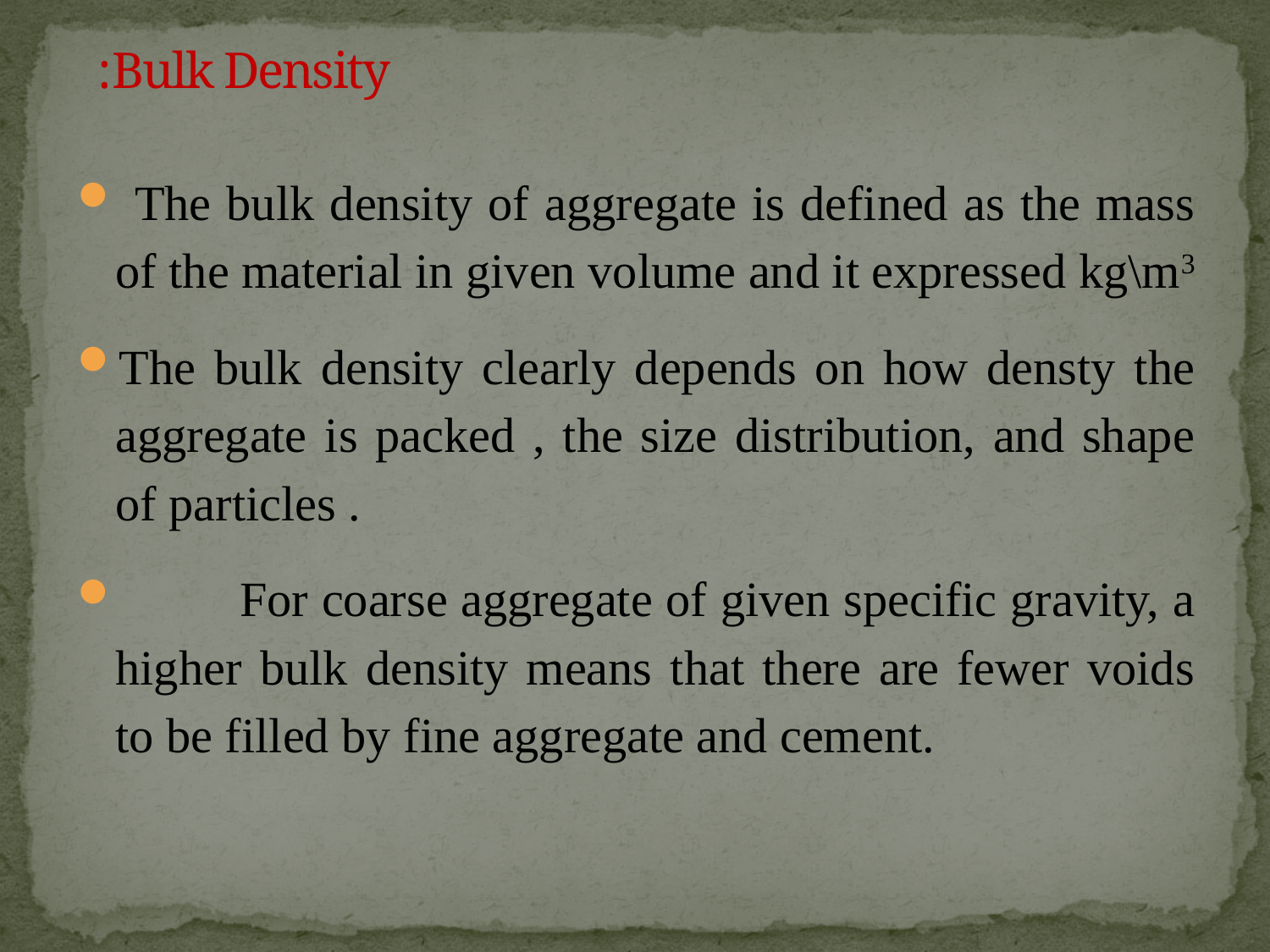

# Bulk Density:
 The bulk density of aggregate is defined as the mass of the material in given volume and it expressed kg\m3
The bulk density clearly depends on how densty the aggregate is packed , the size distribution, and shape of particles .
         For coarse aggregate of given specific gravity, a higher bulk density means that there are fewer voids to be filled by fine aggregate and cement.